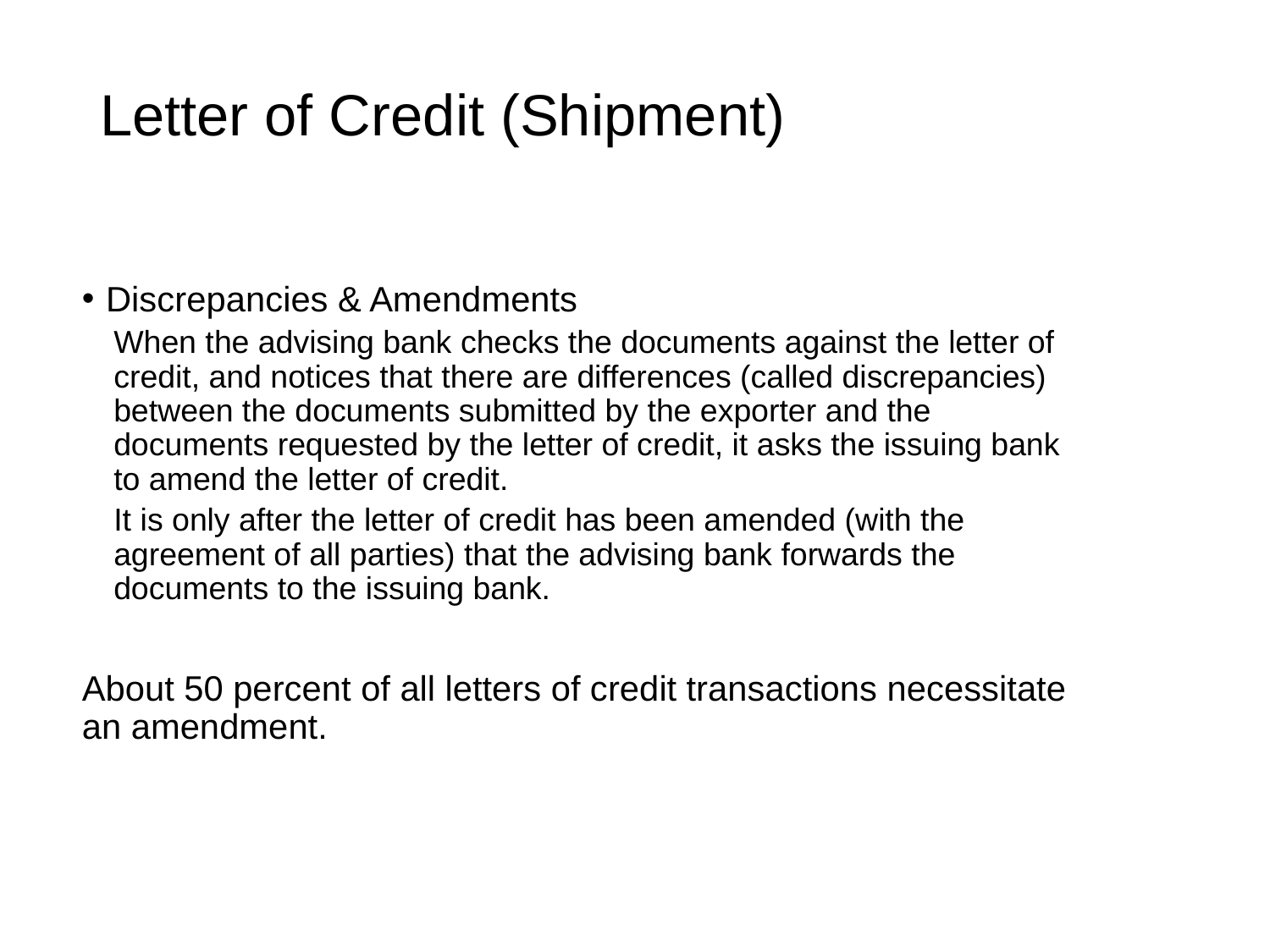

# Letter of Credit (Shipment)
Discrepancies & Amendments
When the advising bank checks the documents against the letter of credit, and notices that there are differences (called discrepancies) between the documents submitted by the exporter and the documents requested by the letter of credit, it asks the issuing bank to amend the letter of credit.
It is only after the letter of credit has been amended (with the agreement of all parties) that the advising bank forwards the documents to the issuing bank.

About 50 percent of all letters of credit transactions necessitate an amendment.